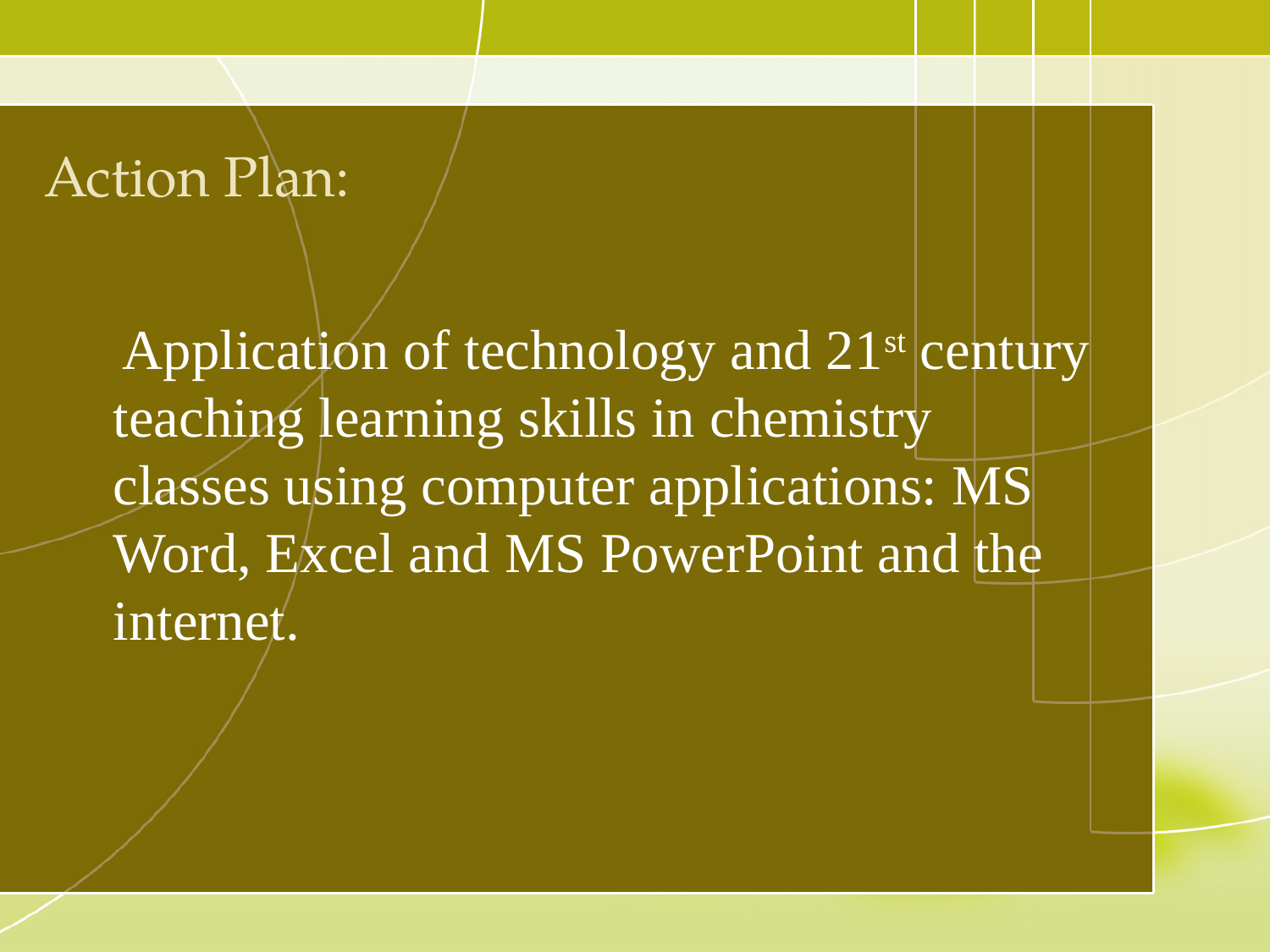

# Action Plan:
    Application of technology and 21st century teaching learning skills in chemistry classes using computer applications: MS Word, Excel and MS PowerPoint and the internet.